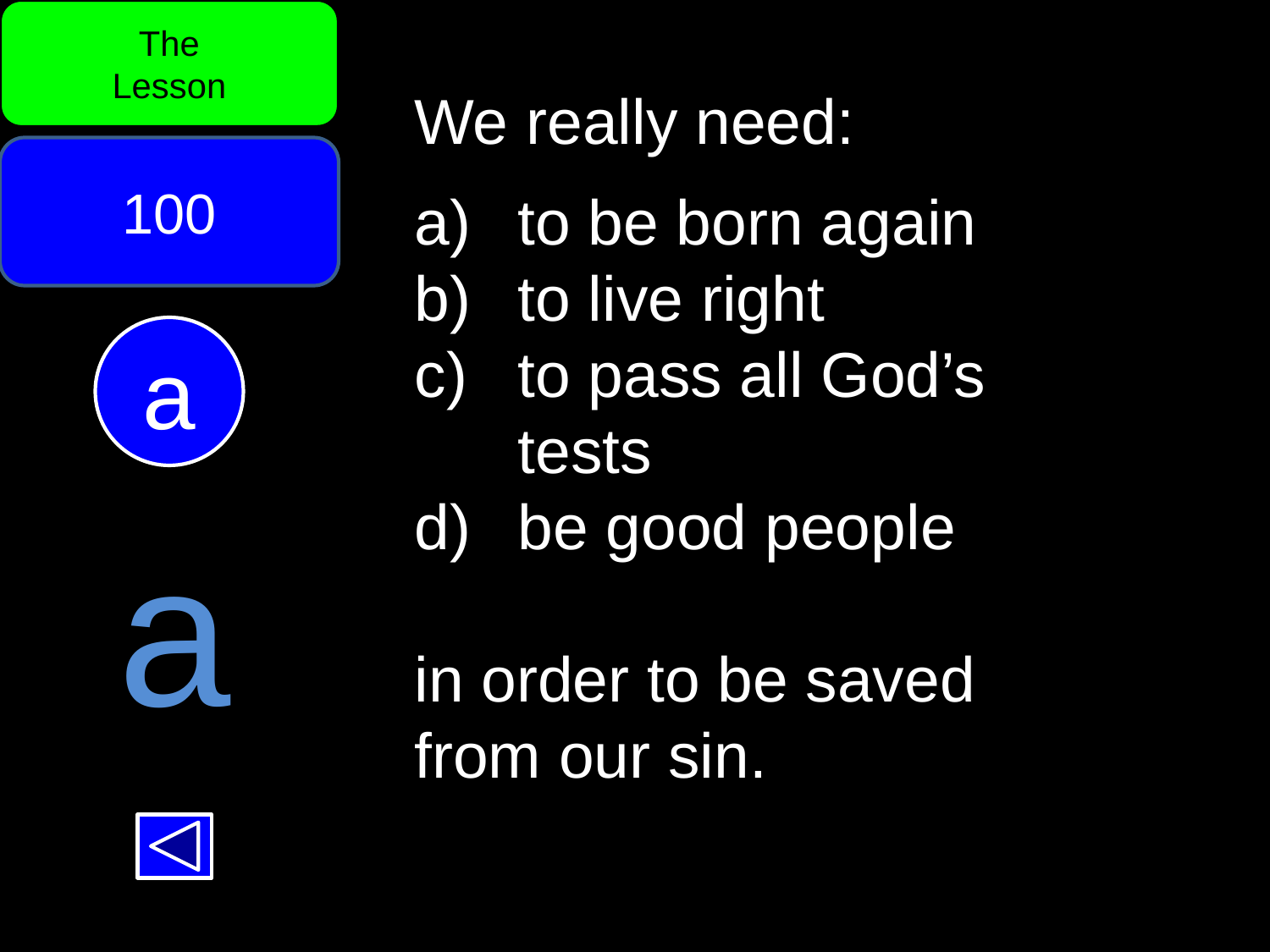

The
Lesson
We really need:

to be born again
to live right
to pass all God’s
tests
be good people

in order to be saved
from our sin.
100
a
a